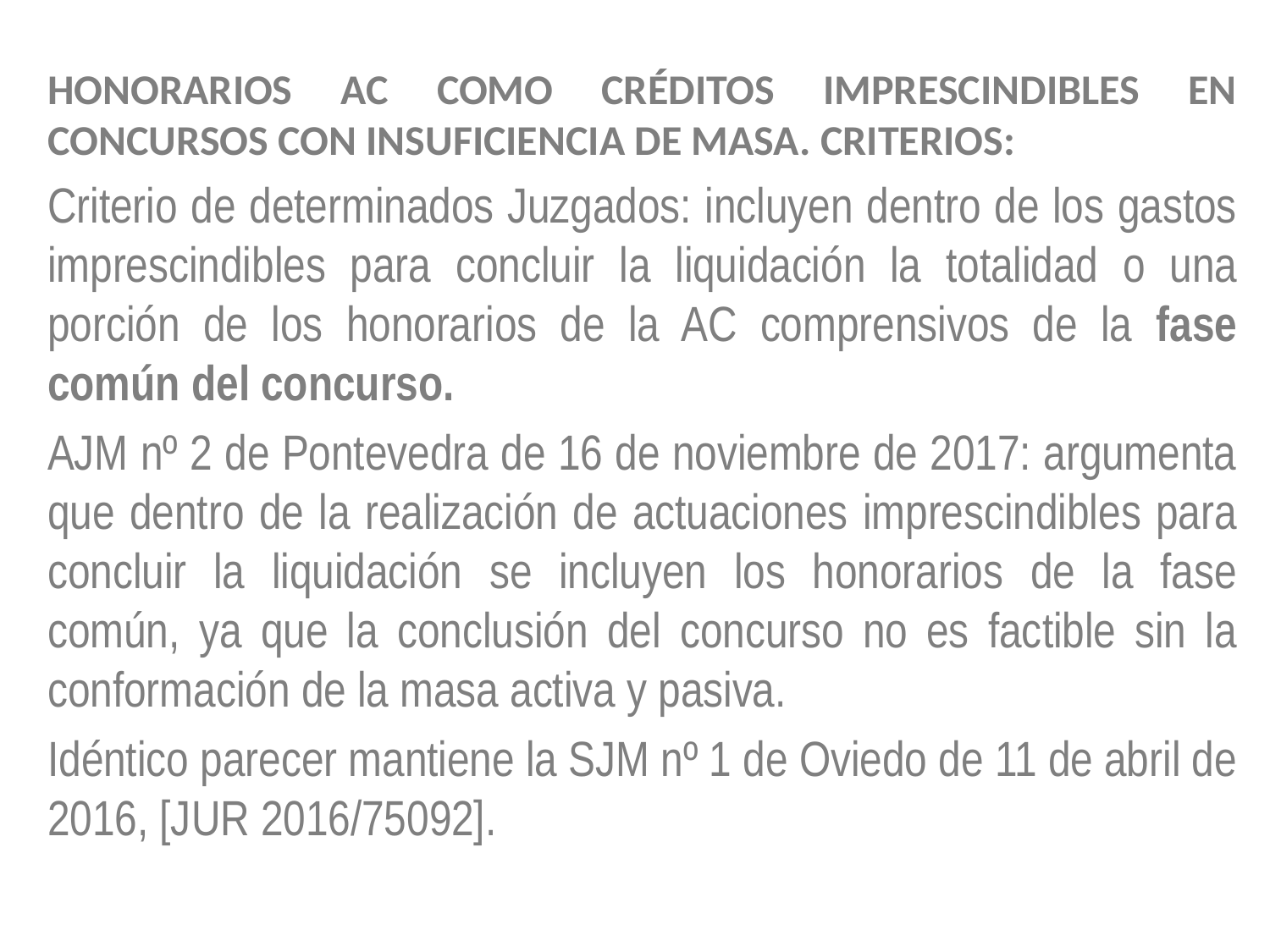

#
HONORARIOS AC COMO CRÉDITOS IMPRESCINDIBLES EN CONCURSOS CON INSUFICIENCIA DE MASA. CRITERIOS:
Criterio de determinados Juzgados: incluyen dentro de los gastos imprescindibles para concluir la liquidación la totalidad o una porción de los honorarios de la AC comprensivos de la fase común del concurso.
AJM nº 2 de Pontevedra de 16 de noviembre de 2017: argumenta que dentro de la realización de actuaciones imprescindibles para concluir la liquidación se incluyen los honorarios de la fase común, ya que la conclusión del concurso no es factible sin la conformación de la masa activa y pasiva.
Idéntico parecer mantiene la SJM nº 1 de Oviedo de 11 de abril de 2016, [JUR 2016/75092].